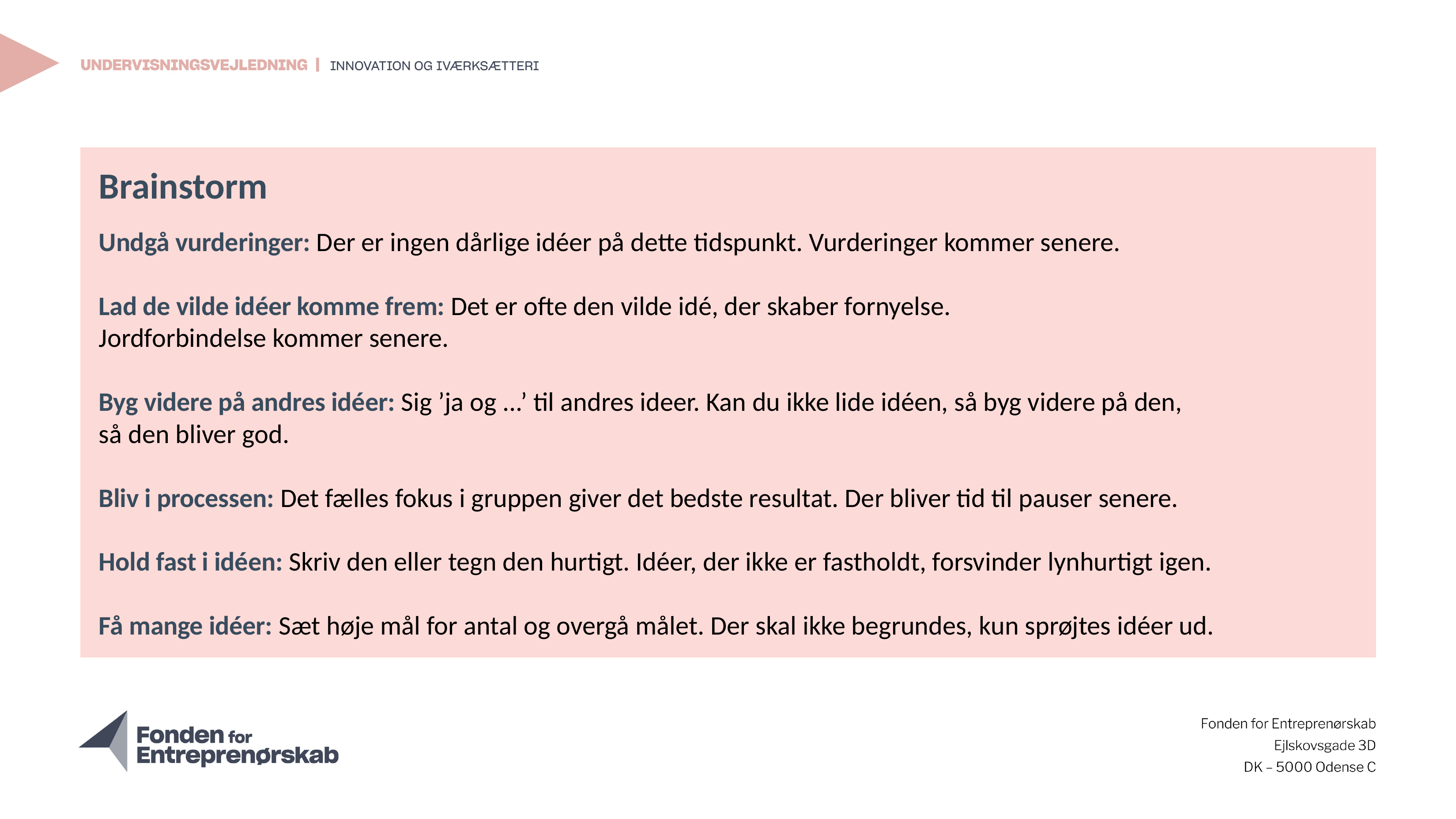

Brainstorm
Undgå vurderinger: Der er ingen dårlige idéer på dette tidspunkt. Vurderinger kommer senere.

Lad de vilde idéer komme frem: Det er ofte den vilde idé, der skaber fornyelse.
Jordforbindelse kommer senere.

Byg videre på andres idéer: Sig ’ja og ...’ til andres ideer. Kan du ikke lide idéen, så byg videre på den,
så den bliver god.

Bliv i processen: Det fælles fokus i gruppen giver det bedste resultat. Der bliver tid til pauser senere.

Hold fast i idéen: Skriv den eller tegn den hurtigt. Idéer, der ikke er fastholdt, forsvinder lynhurtigt igen.

Få mange idéer: Sæt høje mål for antal og overgå målet. Der skal ikke begrundes, kun sprøjtes idéer ud.